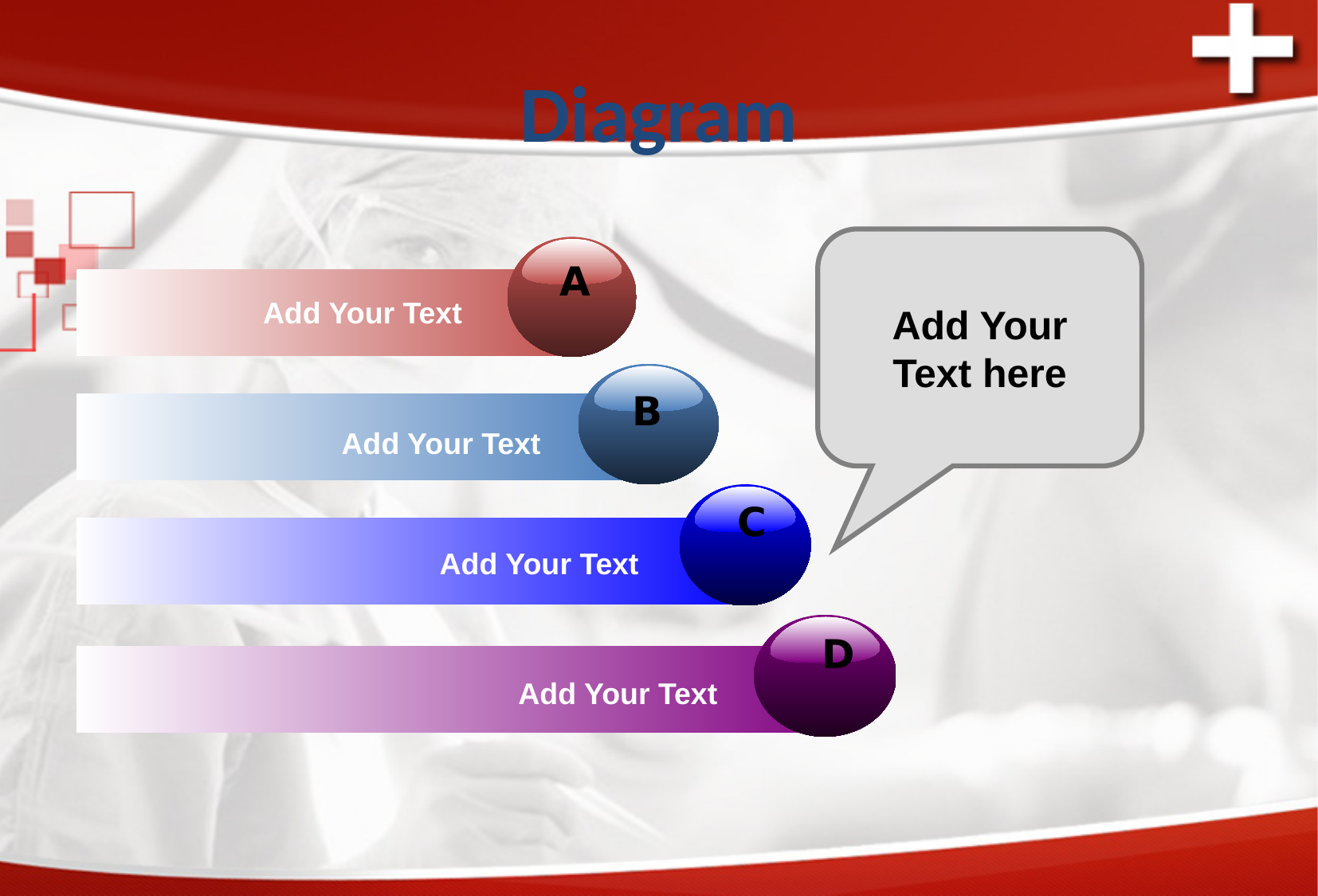

# Diagram
Add Your
Text here

A

Add Your Text

B

Add Your Text

C

Add Your Text

D

Add Your Text